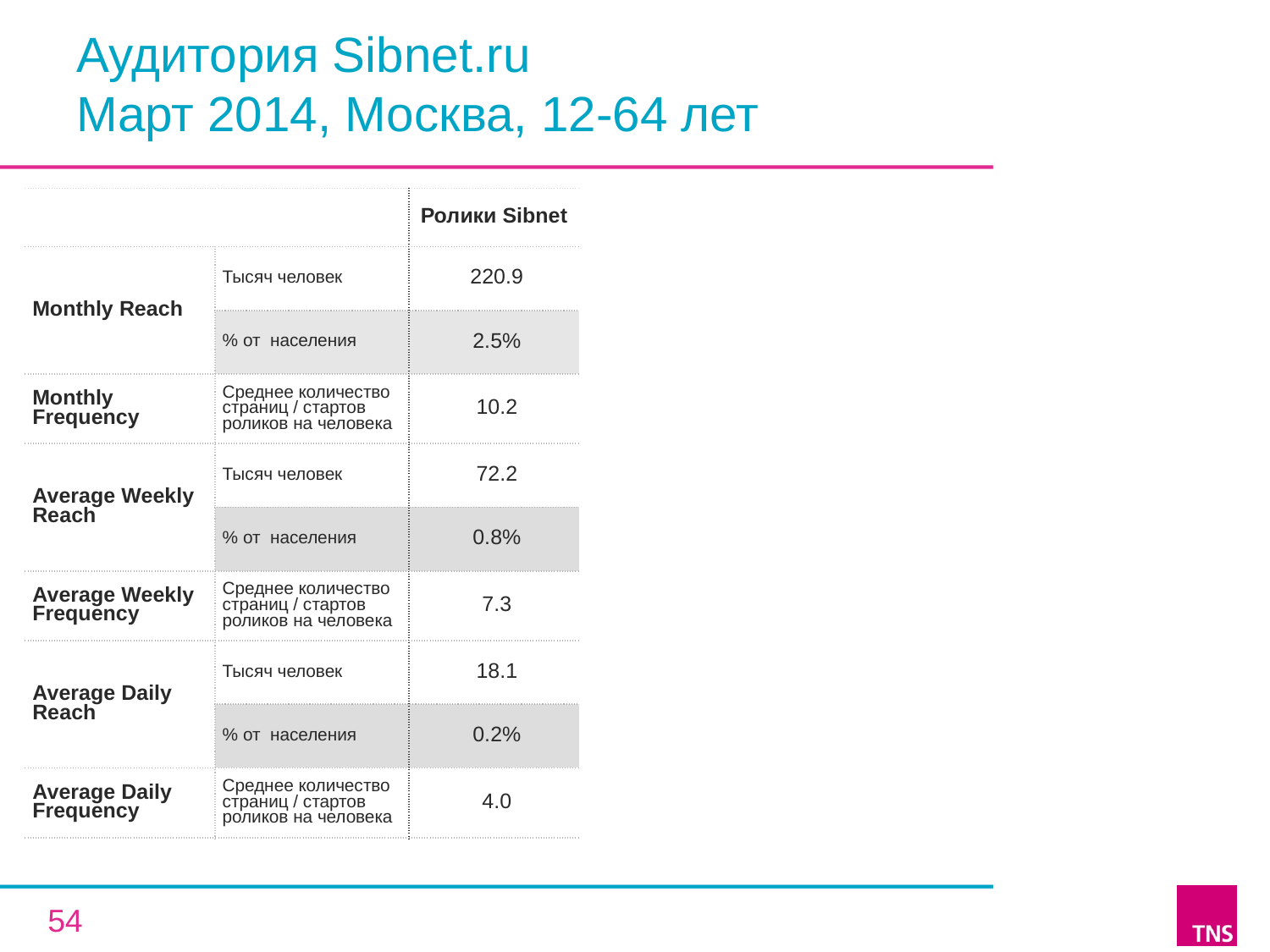

# Аудитория Sibnet.ru Март 2014, Москва, 12-64 лет
|  |  | Ролики Sibnet |
| --- | --- | --- |
| Monthly Reach | Тысяч человек | 220.9 |
|  | % от населения | 2.5% |
| Monthly Frequency | Среднее количество страниц / стартов роликов на человека | 10.2 |
| Average Weekly Reach | Тысяч человек | 72.2 |
|  | % от населения | 0.8% |
| Average Weekly Frequency | Среднее количество страниц / стартов роликов на человека | 7.3 |
| Average Daily Reach | Тысяч человек | 18.1 |
|  | % от населения | 0.2% |
| Average Daily Frequency | Среднее количество страниц / стартов роликов на человека | 4.0 |

54